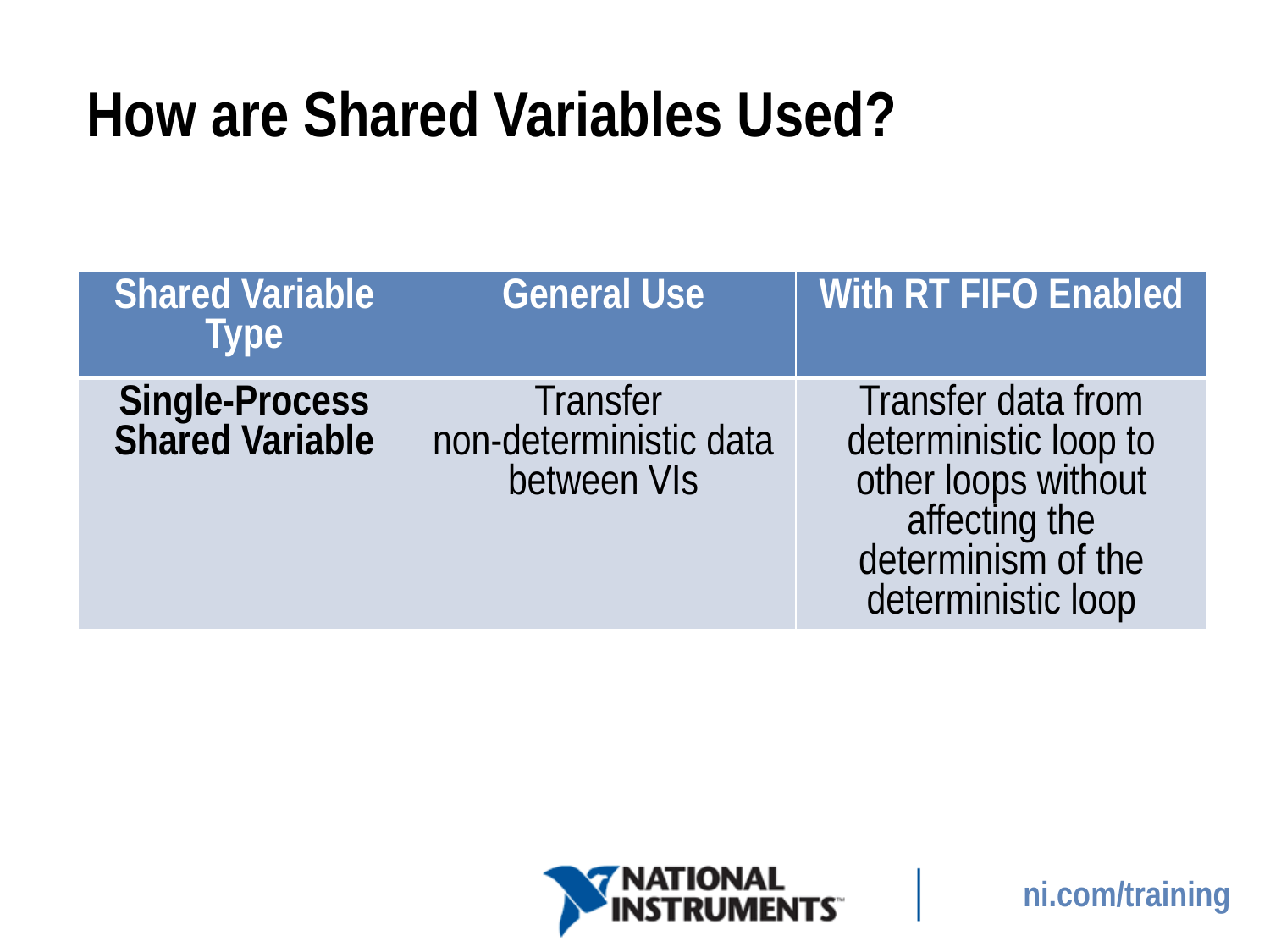

# How are Shared Variables Used?
| Shared Variable Type | General Use | With RT FIFO Enabled |
| --- | --- | --- |
| Single-Process Shared Variable | Transfer non-deterministic data between VIs | Transfer data from deterministic loop to other loops without affecting the determinism of the deterministic loop |